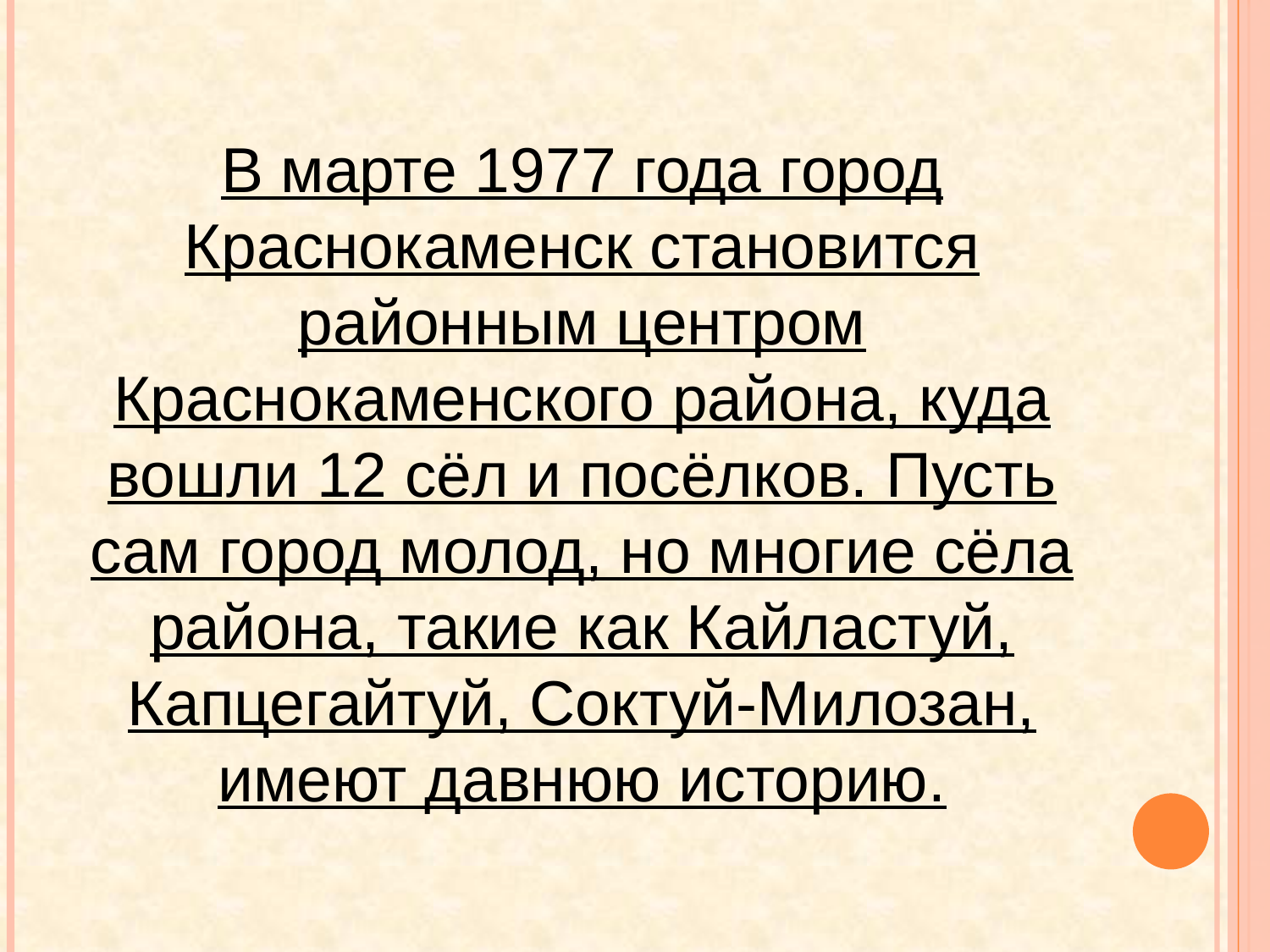

В марте 1977 года город Краснокаменск становится районным центром Краснокаменского района, куда вошли 12 сёл и посёлков. Пусть сам город молод, но многие сёла района, такие как Кайластуй, Капцегайтуй, Соктуй-Милозан, имеют давнюю историю.

#